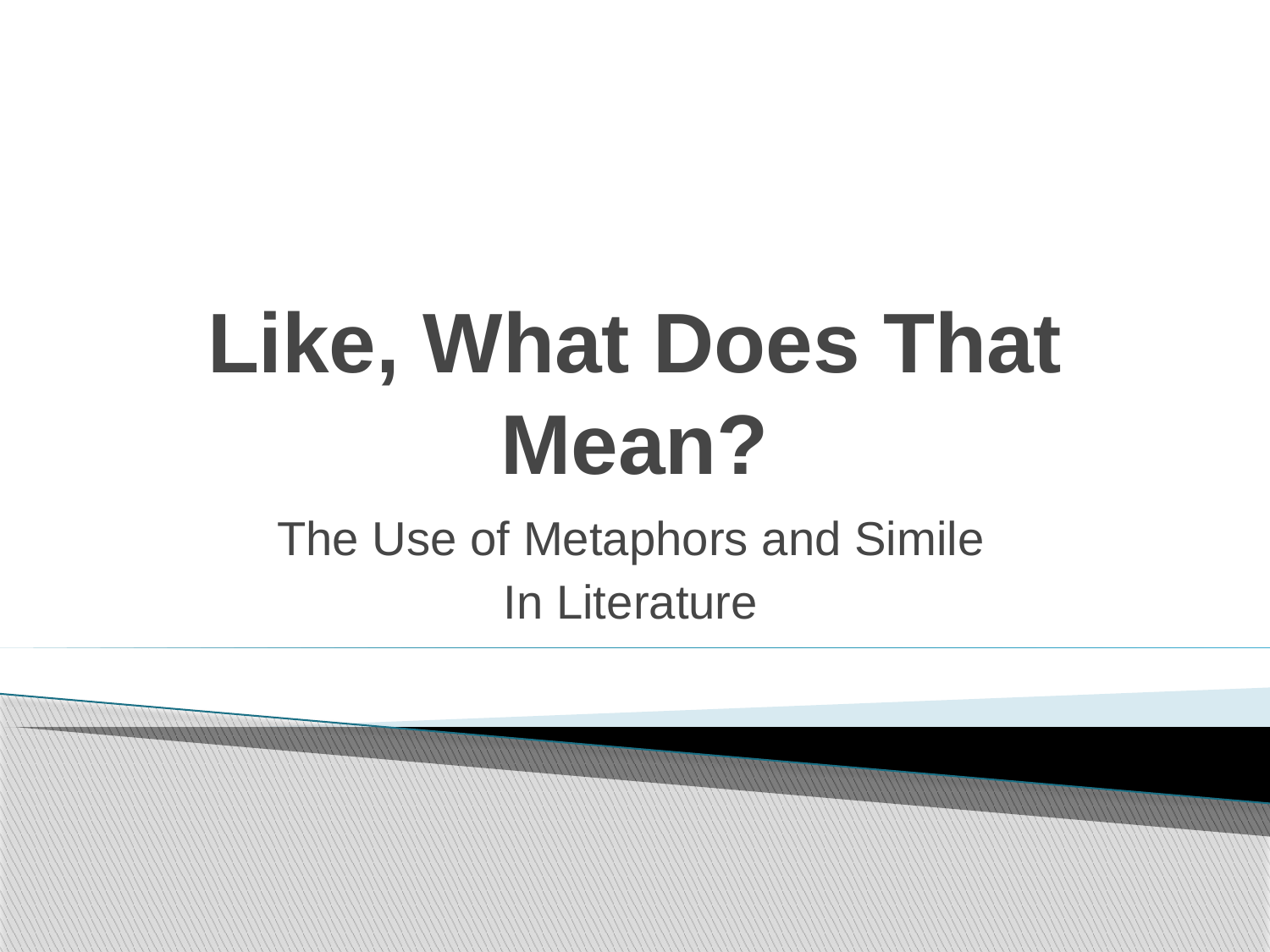

# Like, What Does That Mean?
The Use of Metaphors and Simile
In Literature